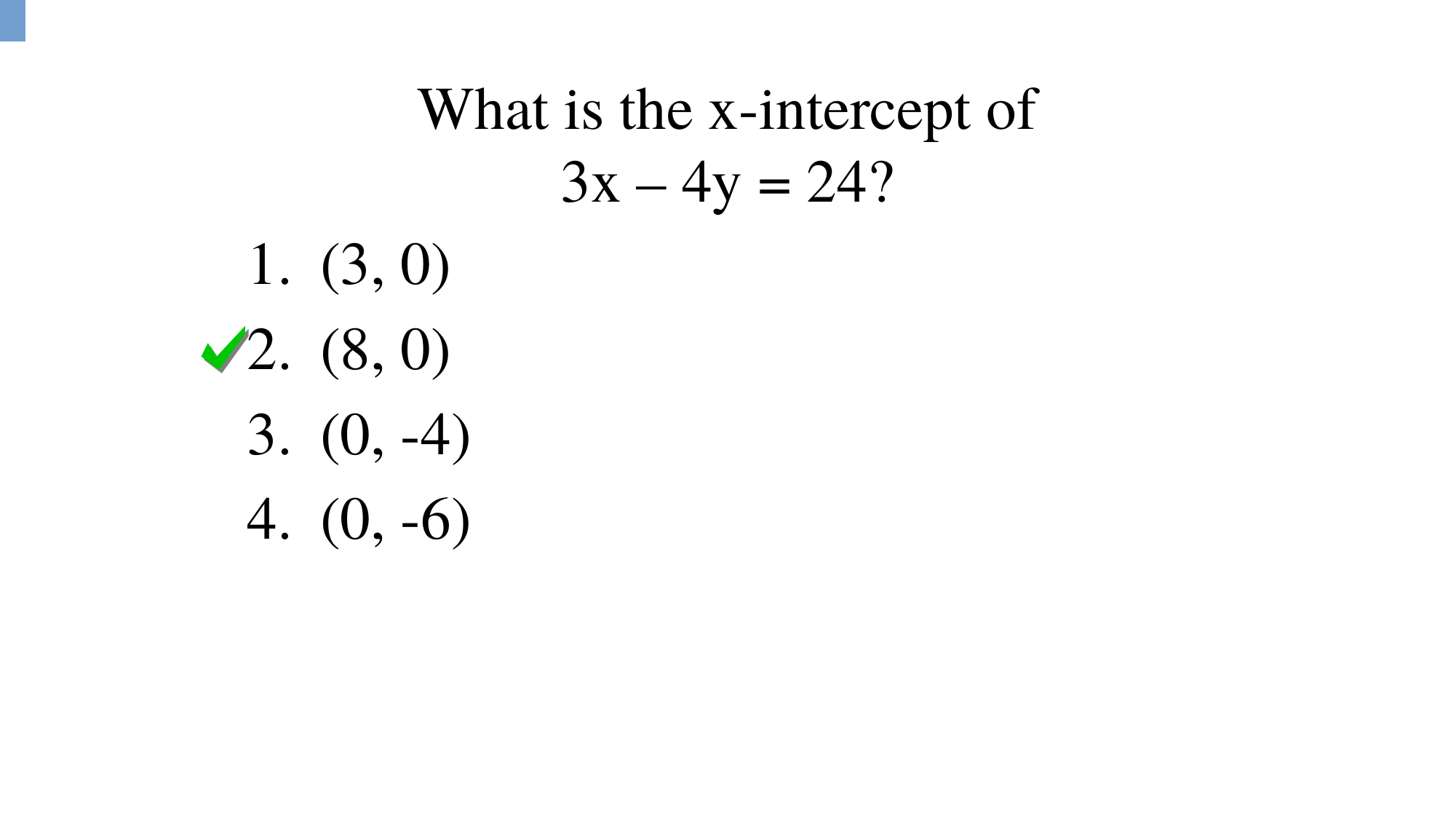

# What is the x-intercept of 3x – 4y = 24?
(3, 0)
(8, 0)
(0, -4)
(0, -6)

| 1 | 2 | 3 | 4 | 5 | 6 | 7 | 8 | 9 | 10 | 11 | 12 | 13 | 14 | 15 | 16 | 17 | 18 | 19 | 20 |
| --- | --- | --- | --- | --- | --- | --- | --- | --- | --- | --- | --- | --- | --- | --- | --- | --- | --- | --- | --- |
| 21 | 22 | 23 | 24 | 25 | 26 | 27 | 28 | 29 | 30 | 31 | 32 |  |  |  |  |  |  |  |  |